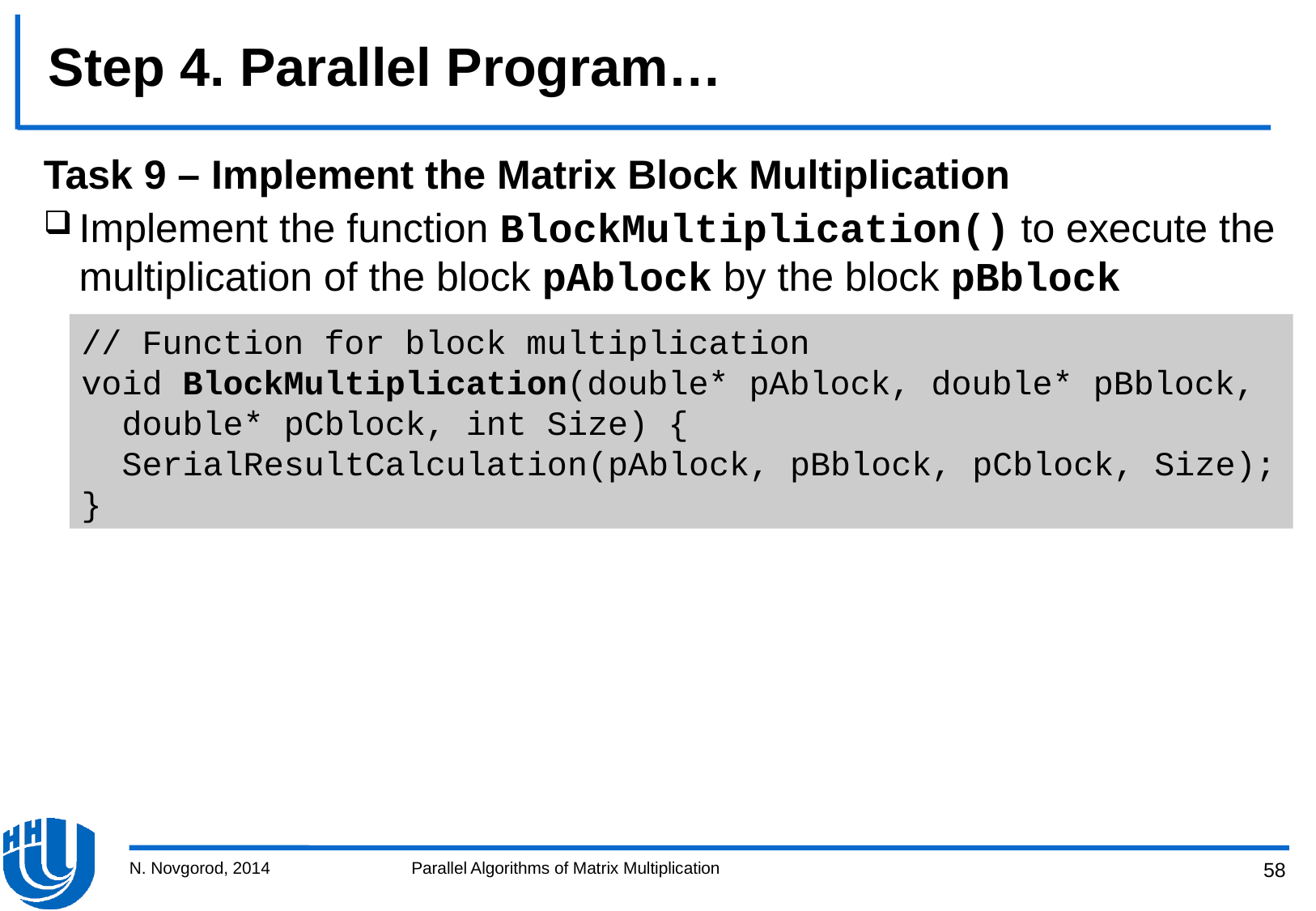

# Step 4. Parallel Program…
Task 9 – Implement the Matrix Block Multiplication
Implement the function BlockMultiplication() to execute the multiplication of the block pAblock by the block pBblock
// Function for block multiplication
void BlockMultiplication(double* pAblock, double* pBblock,
  double* pCblock, int Size) {
  SerialResultCalculation(pAblock, pBblock, pCblock, Size);
}
N. Novgorod, 2014
Parallel Algorithms of Matrix Multiplication
58